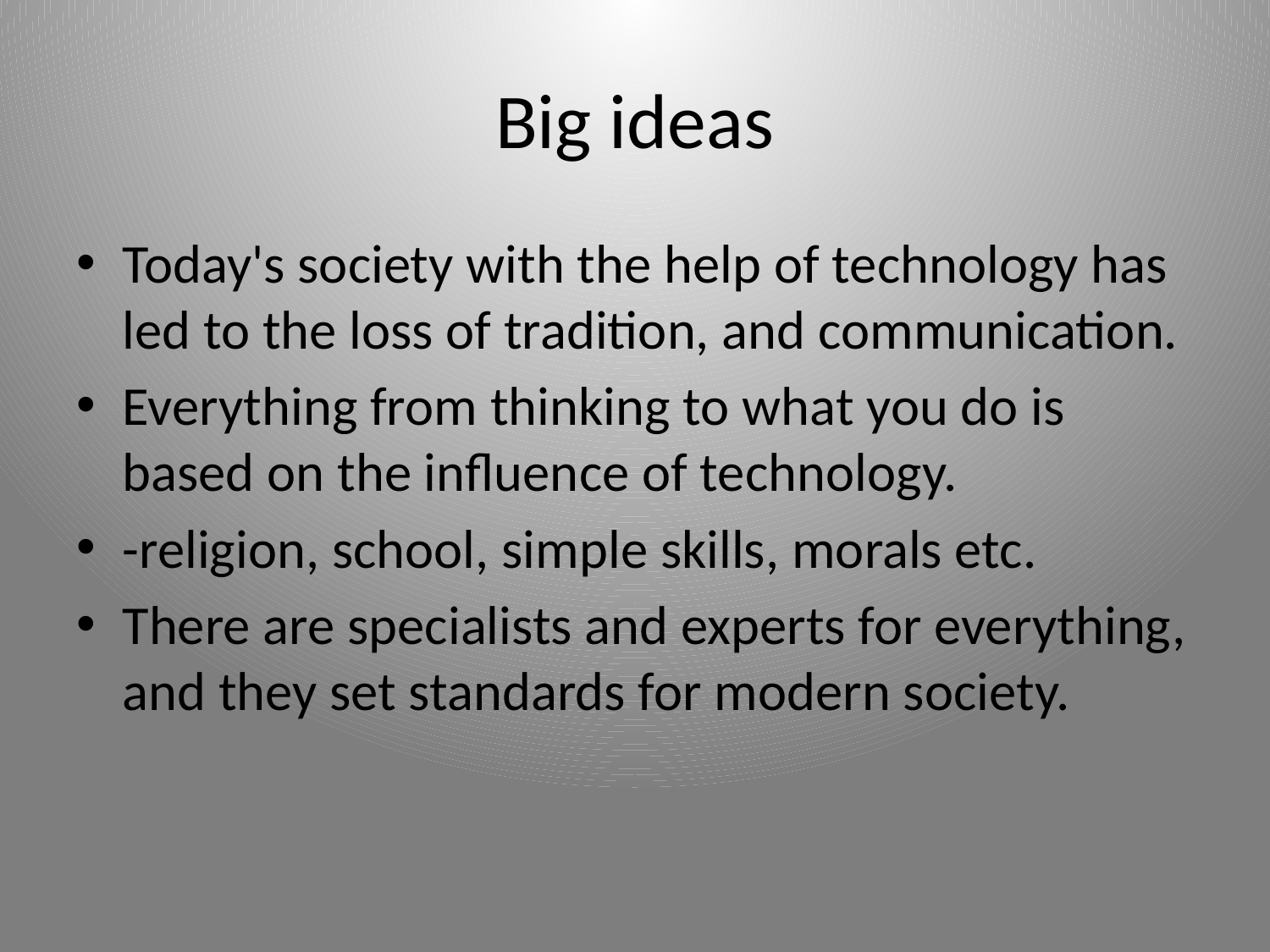

# Big ideas
Today's society with the help of technology has led to the loss of tradition, and communication.
Everything from thinking to what you do is based on the influence of technology.
-religion, school, simple skills, morals etc.
There are specialists and experts for everything, and they set standards for modern society.